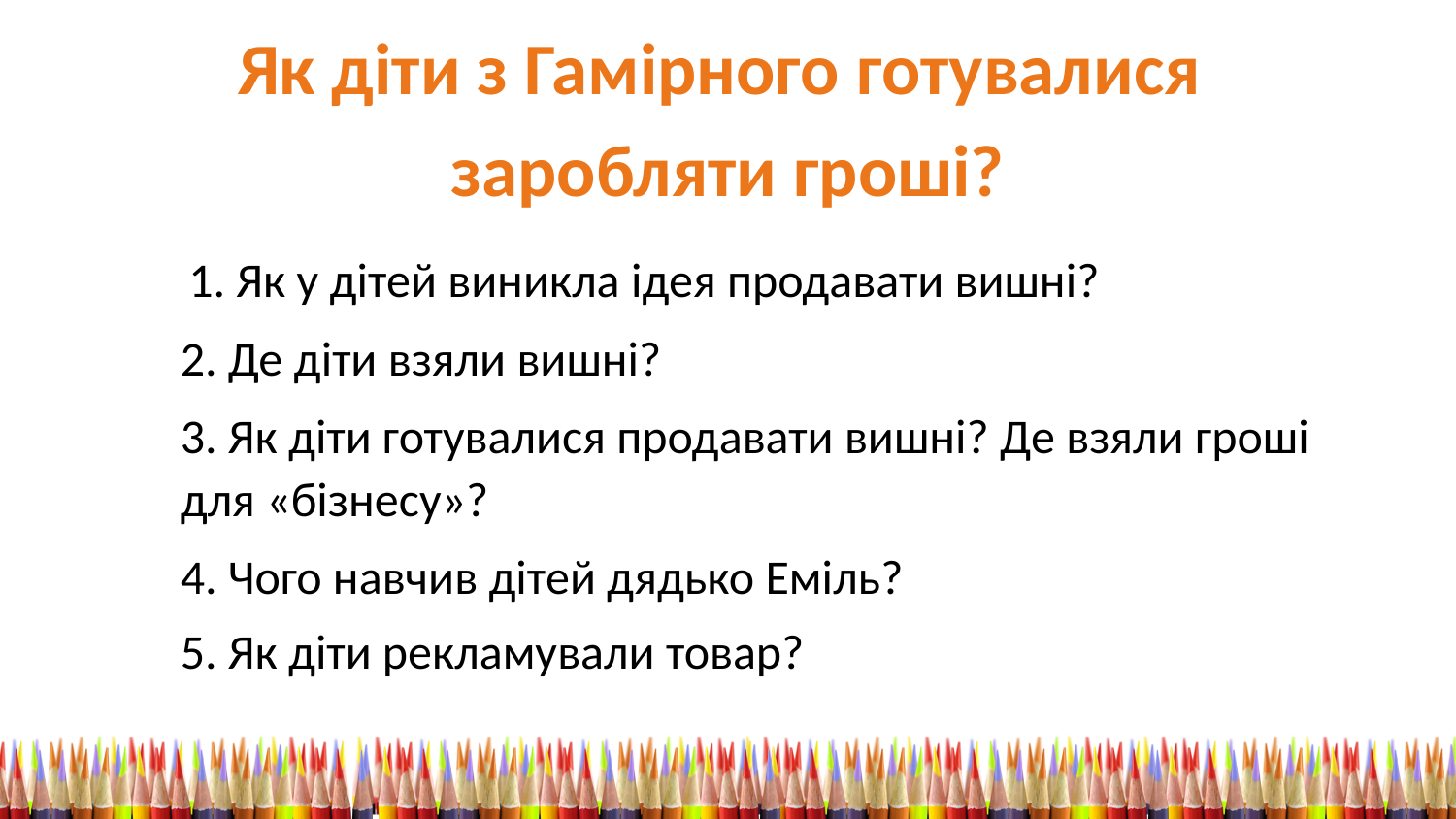

Як діти з Гамірного готувалися
заробляти гроші?

 1. Як у дітей виникла ідея продавати вишні?
2. Де діти взяли вишні?
3. Як діти готувалися продавати вишні? Де взяли гроші для «бізнесу»?
4. Чого навчив дітей дядько Еміль?
5. Як діти рекламували товар?